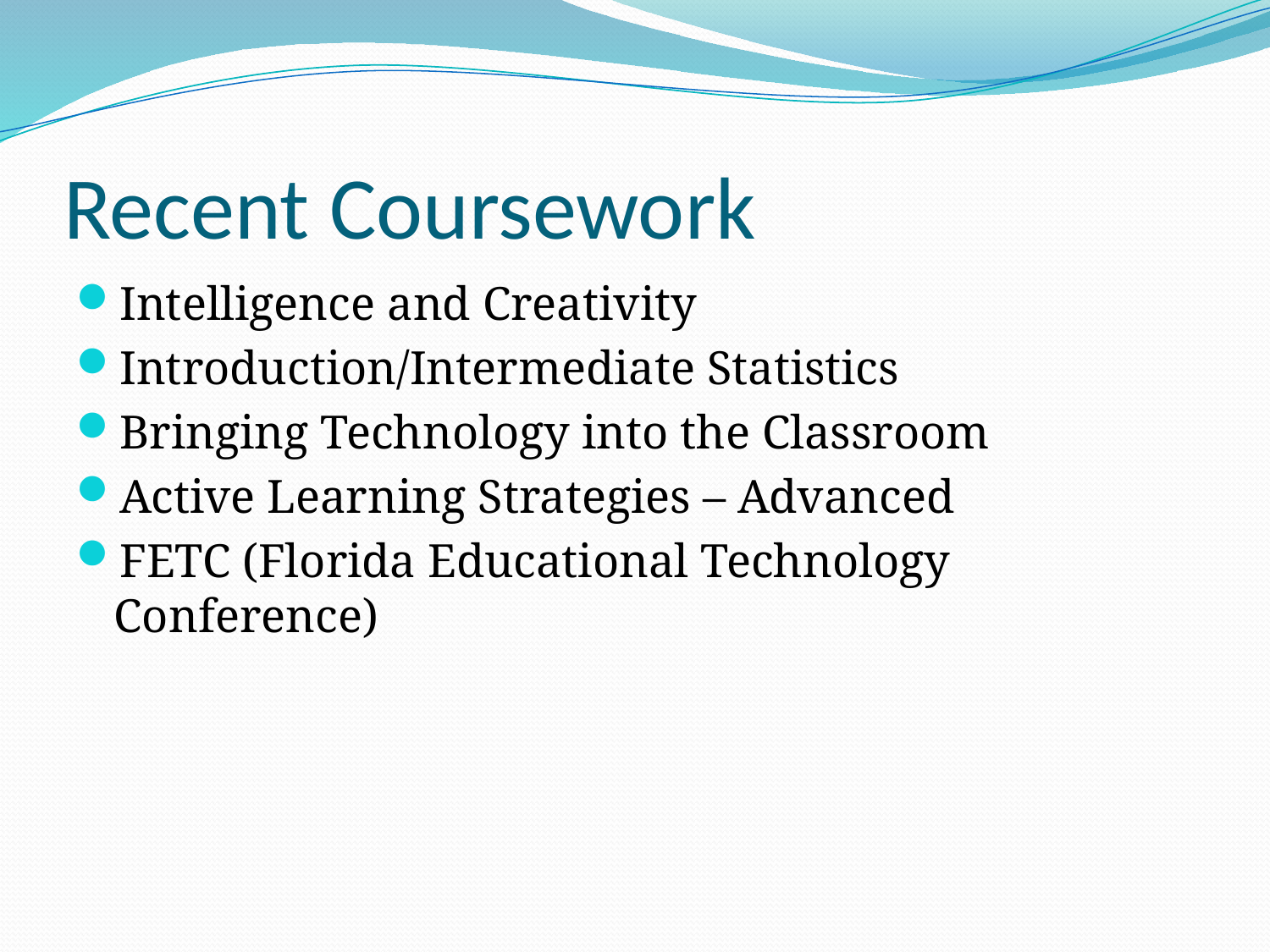

# Recent Coursework
Intelligence and Creativity
Introduction/Intermediate Statistics
Bringing Technology into the Classroom
Active Learning Strategies – Advanced
FETC (Florida Educational Technology Conference)